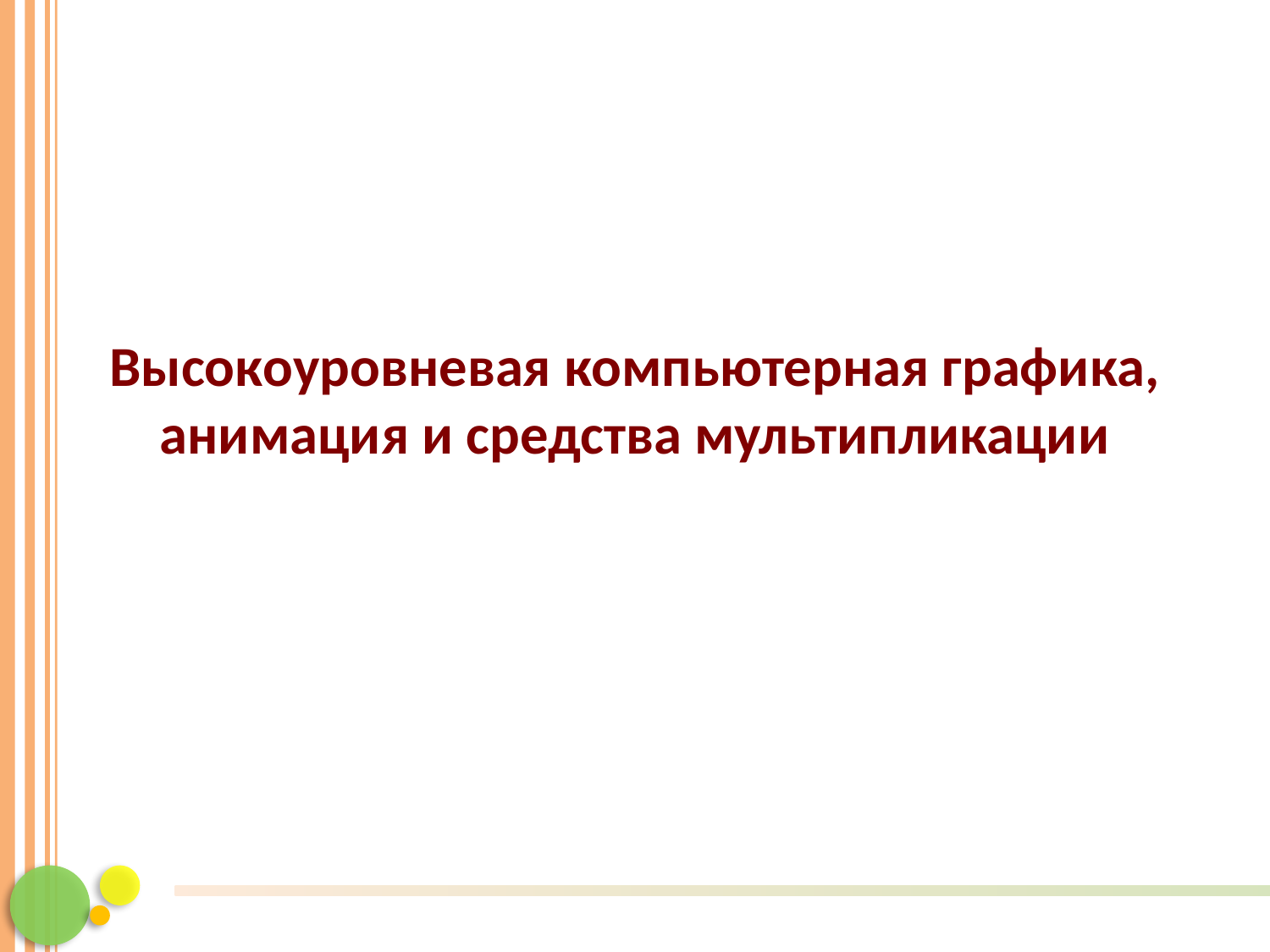

# Высокоуровневая компьютерная графика, анимация и средства мультипликации